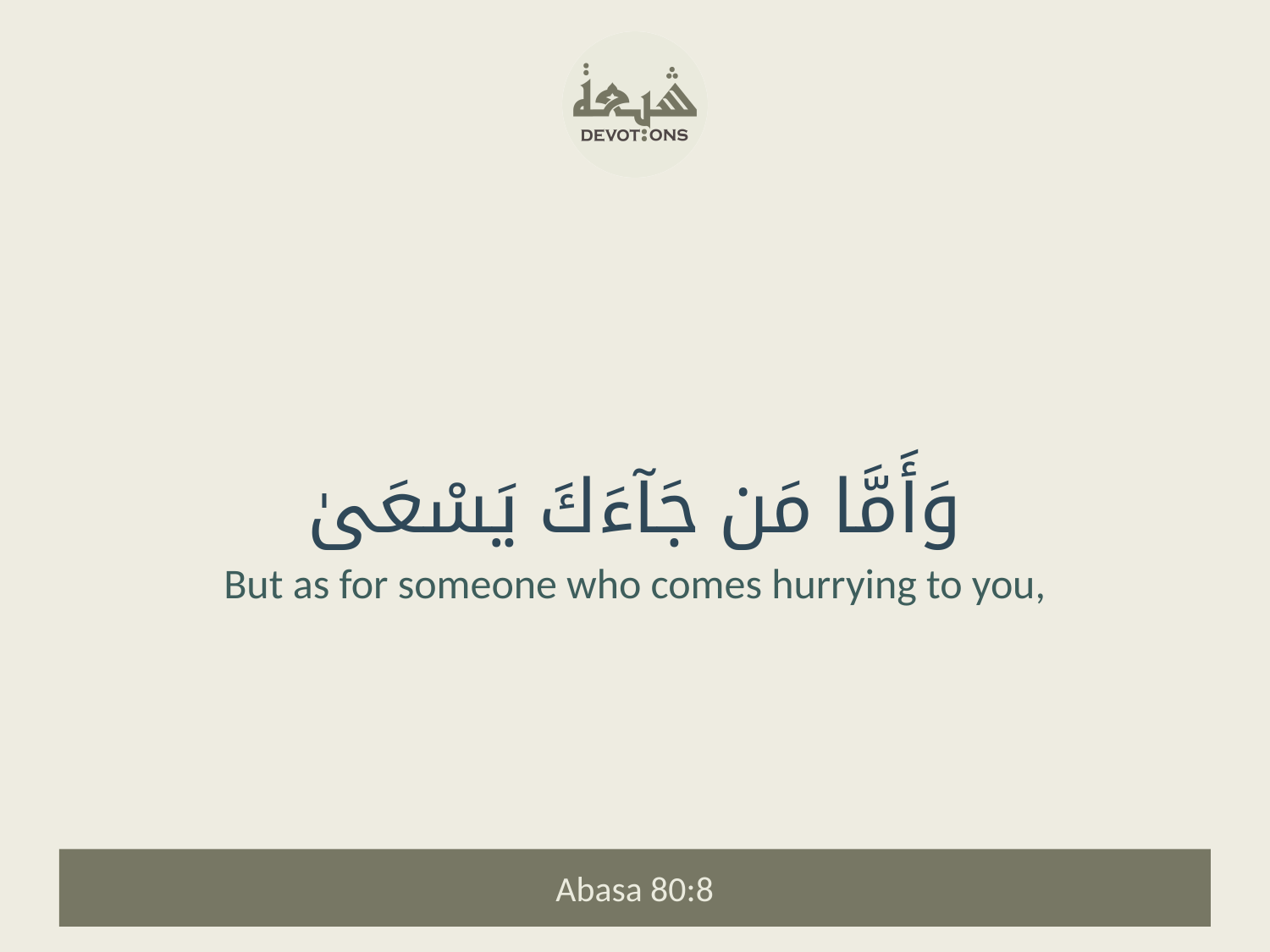

وَأَمَّا مَن جَآءَكَ يَسْعَىٰ
But as for someone who comes hurrying to you,
Abasa 80:8